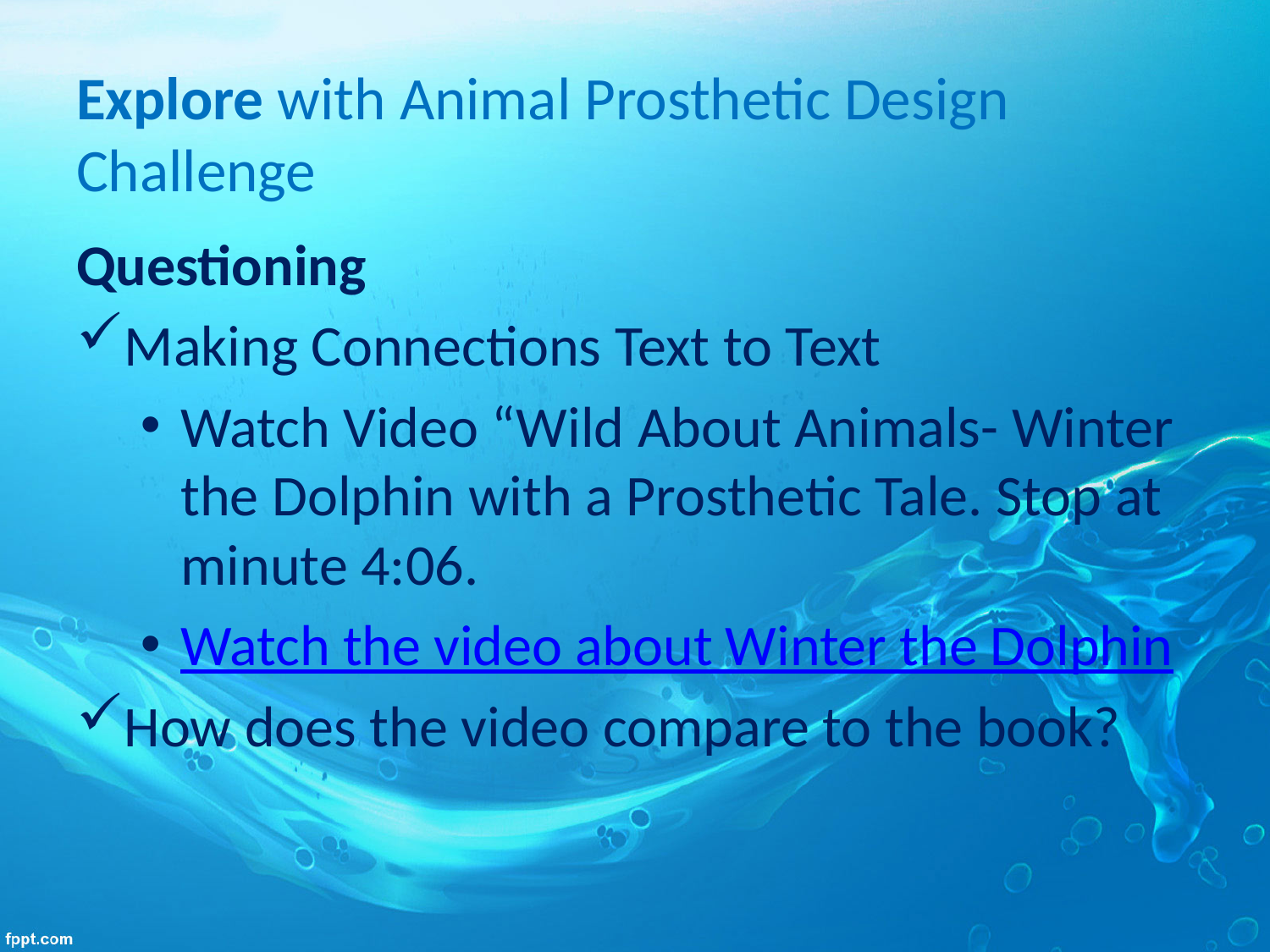

# Explore with Animal Prosthetic Design Challenge
Questioning
Making Connections Text to Text
Watch Video “Wild About Animals- Winter the Dolphin with a Prosthetic Tale. Stop at minute 4:06.
Watch the video about Winter the Dolphin
How does the video compare to the book?